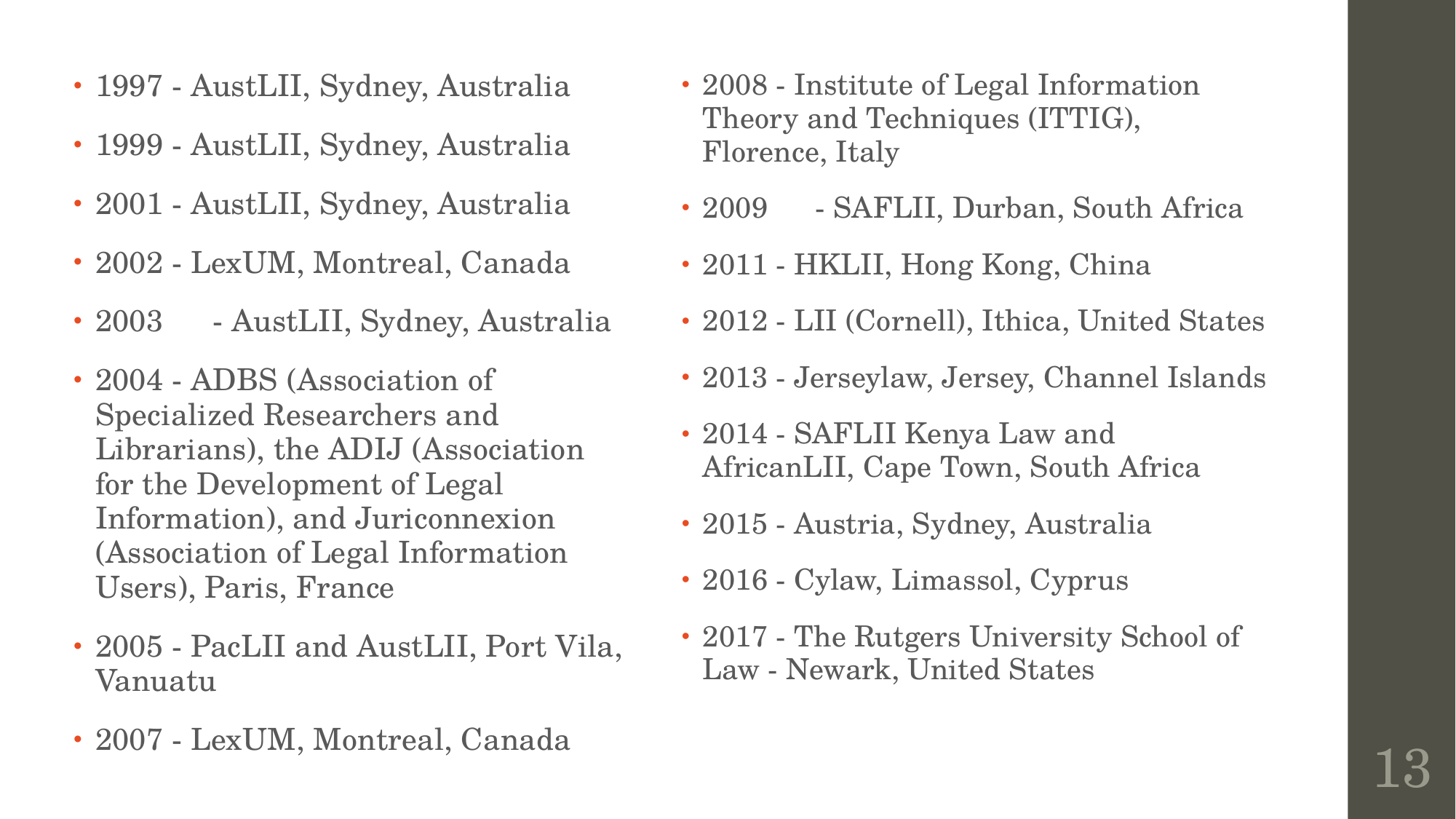

1997 - AustLII, Sydney, Australia
1999 - AustLII, Sydney, Australia
2001 - AustLII, Sydney, Australia
2002 - LexUM, Montreal, Canada
2003	 - AustLII, Sydney, Australia
2004 - ADBS (Association of Specialized Researchers and Librarians), the ADIJ (Association for the Development of Legal Information), and Juriconnexion (Association of Legal Information Users), Paris, France
2005 - PacLII and AustLII, Port Vila, Vanuatu
2007 - LexUM, Montreal, Canada
2008 - Institute of Legal Information Theory and Techniques (ITTIG), Florence, Italy
2009	 - SAFLII, Durban, South Africa
2011 - HKLII, Hong Kong, China
2012 - LII (Cornell), Ithica, United States
2013 - Jerseylaw, Jersey, Channel Islands
2014 - SAFLII Kenya Law and AfricanLII, Cape Town, South Africa
2015 - Austria, Sydney, Australia
2016 - Cylaw, Limassol, Cyprus
2017 - The Rutgers University School of Law - Newark, United States
13